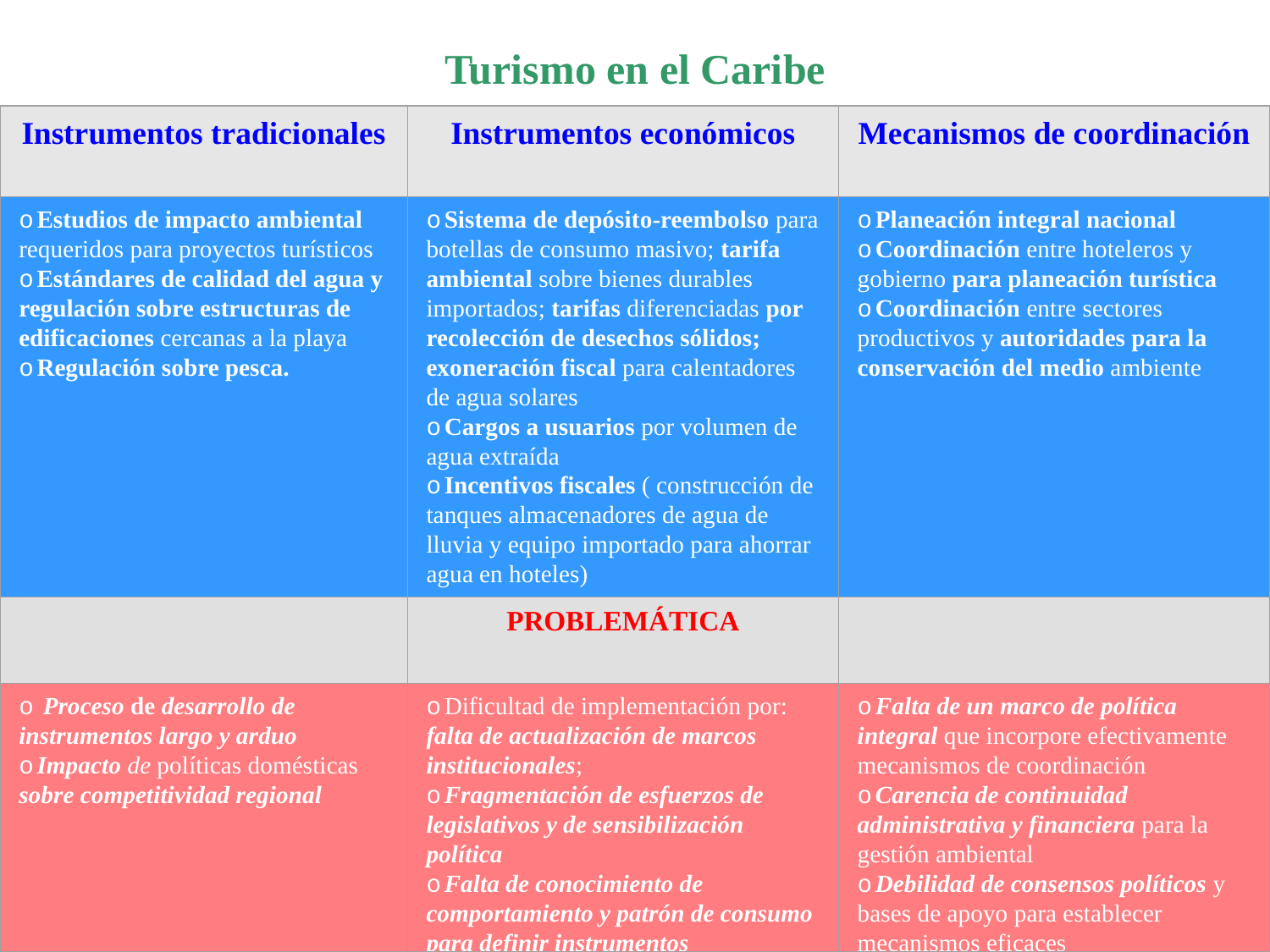

Turismo en el Caribe

Instrumentos tradicionales

Instrumentos económicos

Mecanismos de coordinación

o Estudios de impacto ambiental requeridos para proyectos turísticos
o Estándares de calidad del agua y regulación sobre estructuras de edificaciones cercanas a la playa
o Regulación sobre pesca.

o Sistema de depósito-reembolso para botellas de consumo masivo; tarifa ambiental sobre bienes durables importados; tarifas diferenciadas por recolección de desechos sólidos; exoneración fiscal para calentadores de agua solares
o Cargos a usuarios por volumen de agua extraída
o Incentivos fiscales ( construcción de tanques almacenadores de agua de lluvia y equipo importado para ahorrar agua en hoteles)

o Planeación integral nacional
o Coordinación entre hoteleros y gobierno para planeación turística
o Coordinación entre sectores productivos y autoridades para la conservación del medio ambiente

PROBLEMÁTICA

o  Proceso de desarrollo de instrumentos largo y arduo
o Impacto de políticas domésticas sobre competitividad regional

o Dificultad de implementación por: falta de actualización de marcos institucionales;
o Fragmentación de esfuerzos de legislativos y de sensibilización política
o Falta de conocimiento de comportamiento y patrón de consumo para definir instrumentos

o Falta de un marco de política integral que incorpore efectivamente mecanismos de coordinación
o Carencia de continuidad administrativa y financiera para la gestión ambiental
o Debilidad de consensos políticos y bases de apoyo para establecer mecanismos eficaces